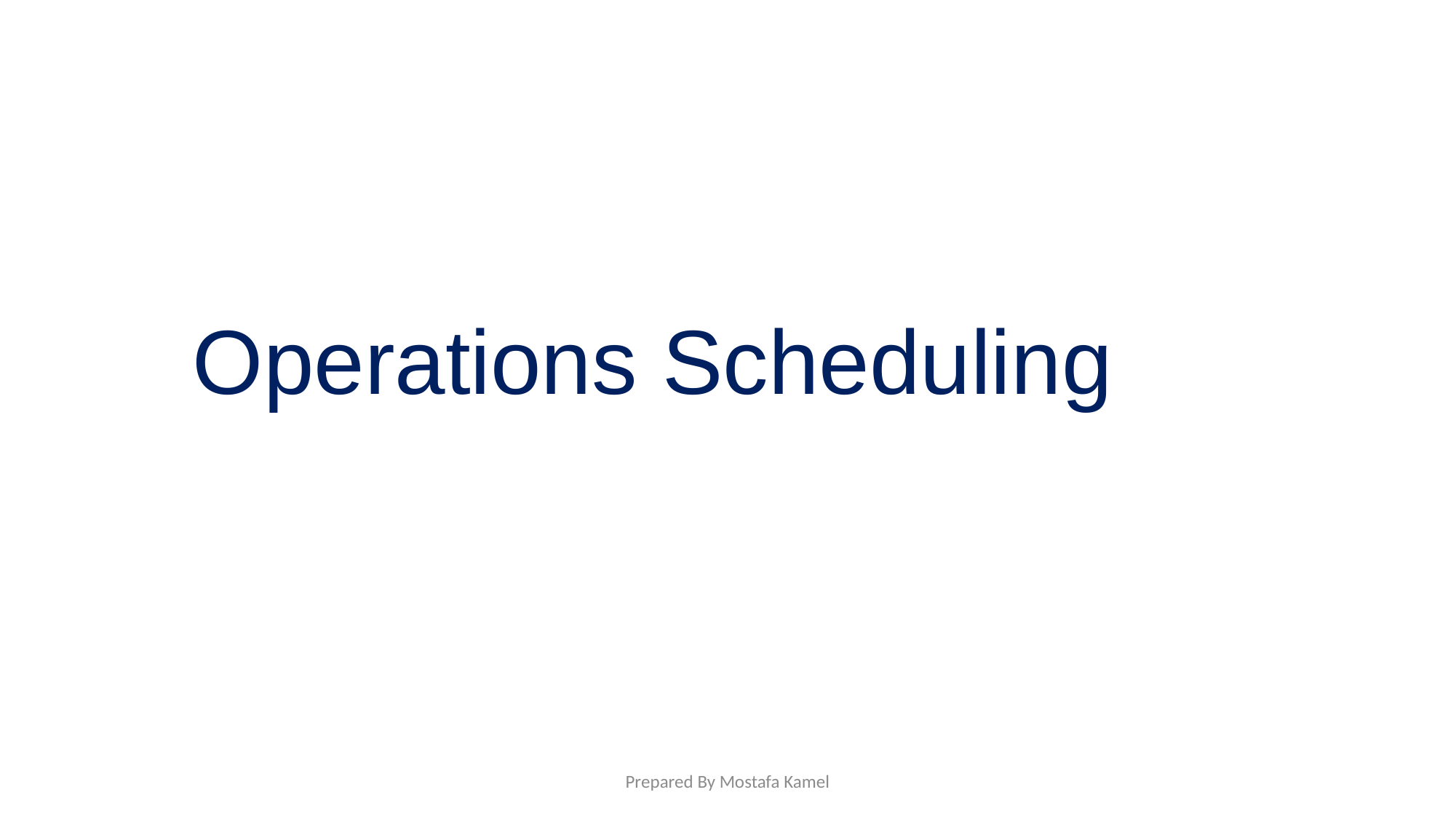

# Operations Scheduling
Prepared By Mostafa Kamel